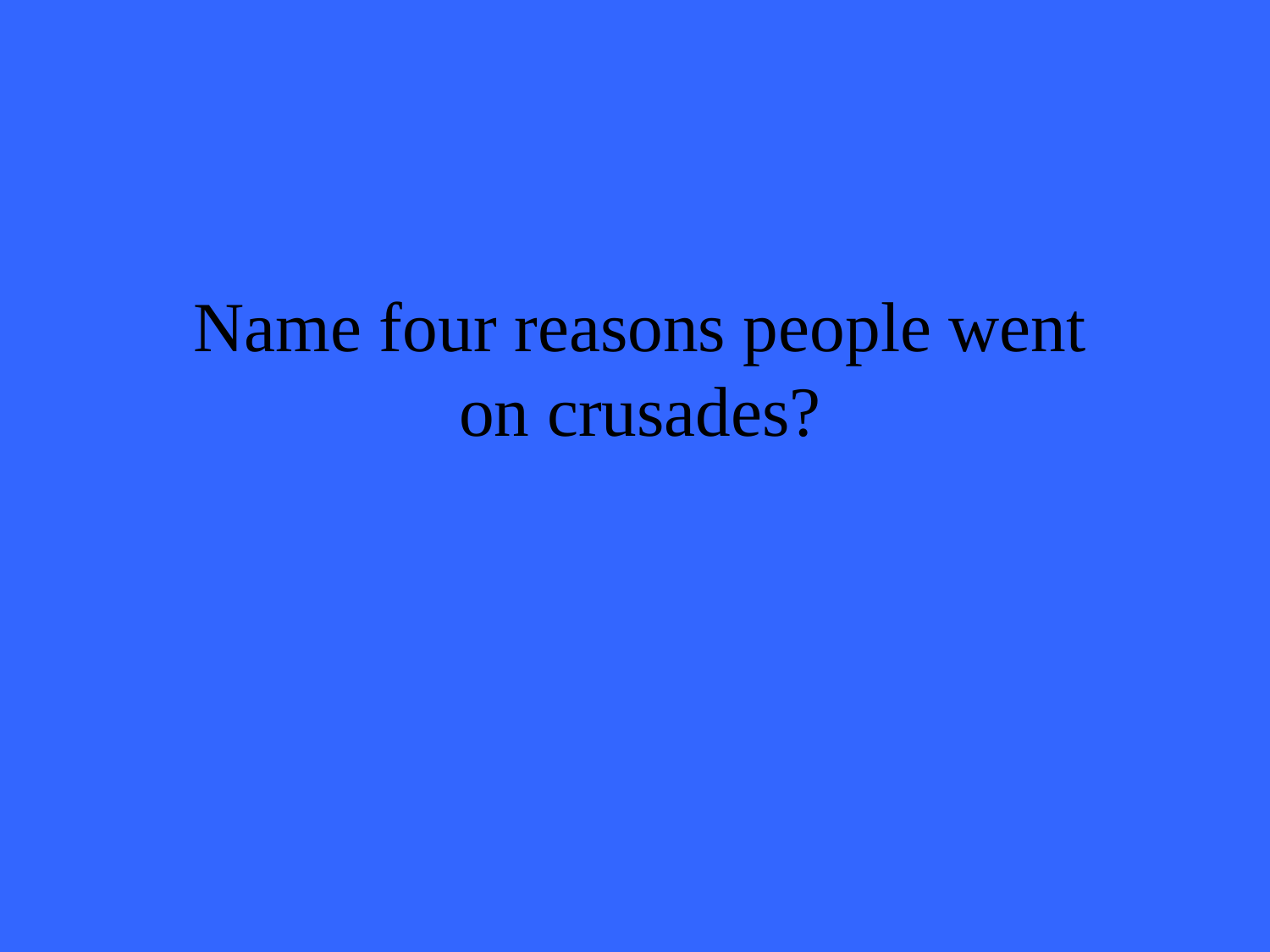

Name four reasons people went on crusades?